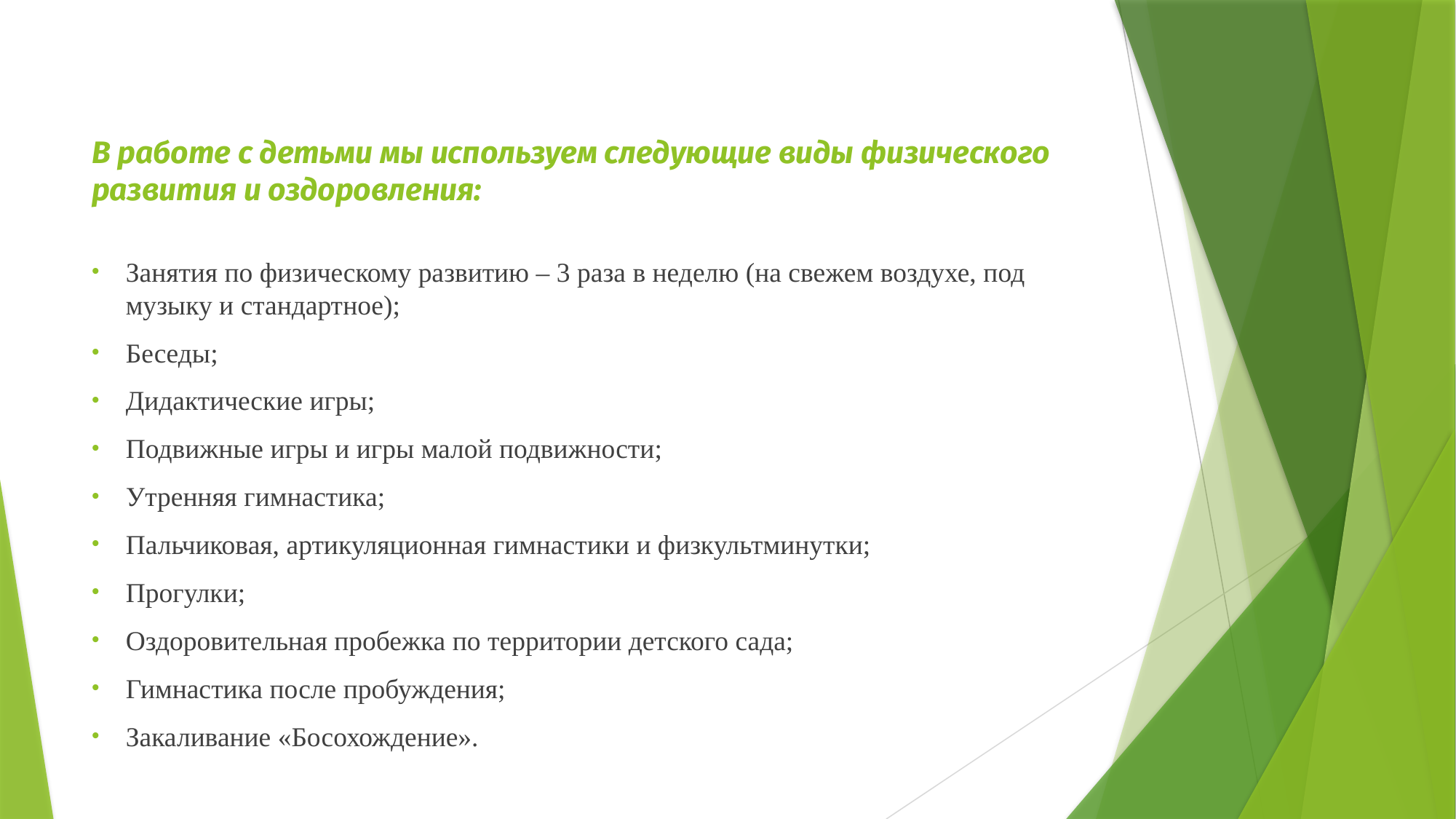

# В работе с детьми мы используем следующие виды физического развития и оздоровления:
Занятия по физическому развитию – 3 раза в неделю (на свежем воздухе, под музыку и стандартное);
Беседы;
Дидактические игры;
Подвижные игры и игры малой подвижности;
Утренняя гимнастика;
Пальчиковая, артикуляционная гимнастики и физкультминутки;
Прогулки;
Оздоровительная пробежка по территории детского сада;
Гимнастика после пробуждения;
Закаливание «Босохождение».